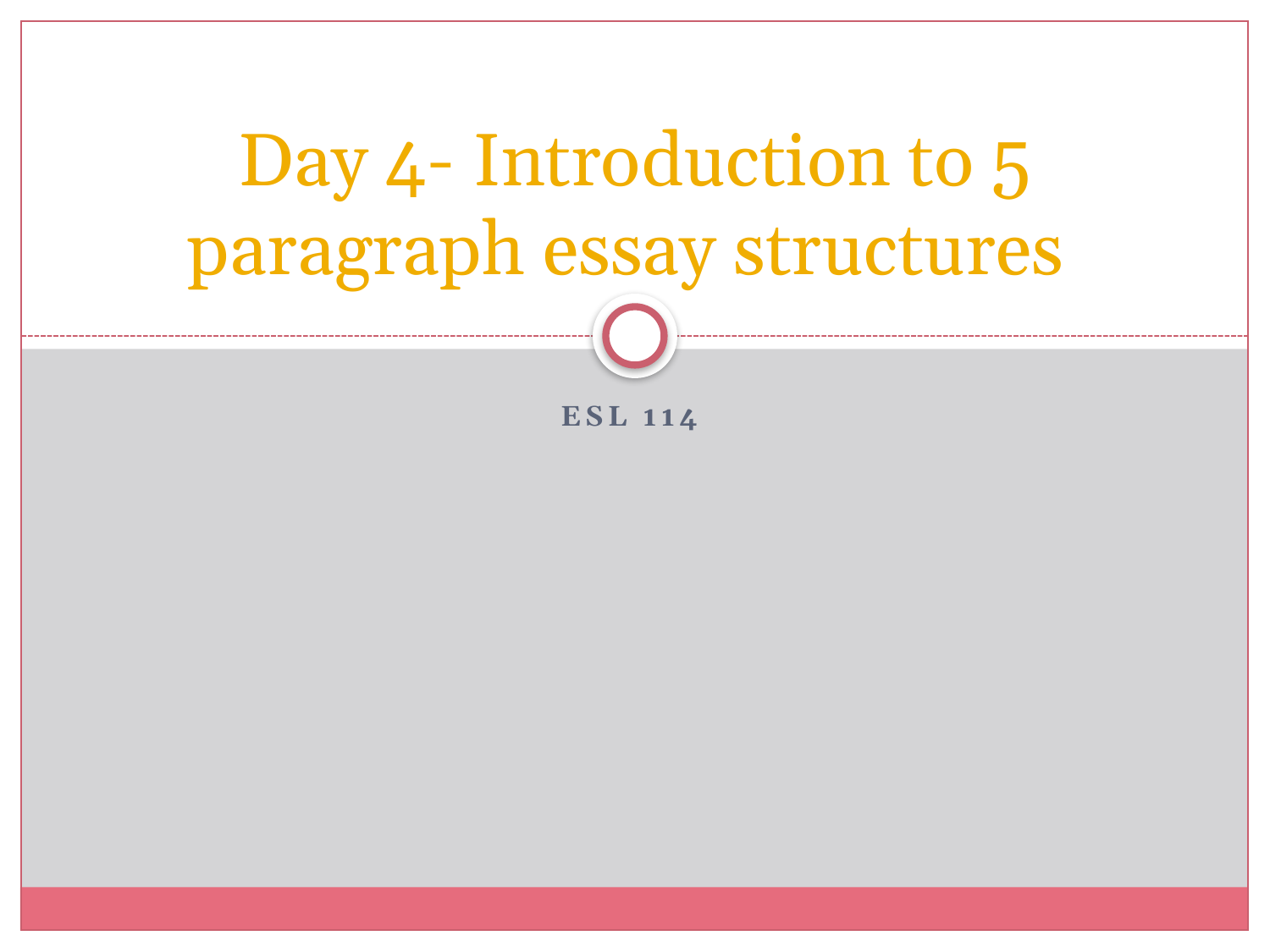

# Day 4- Introduction to 5 paragraph essay structures
ESL 114